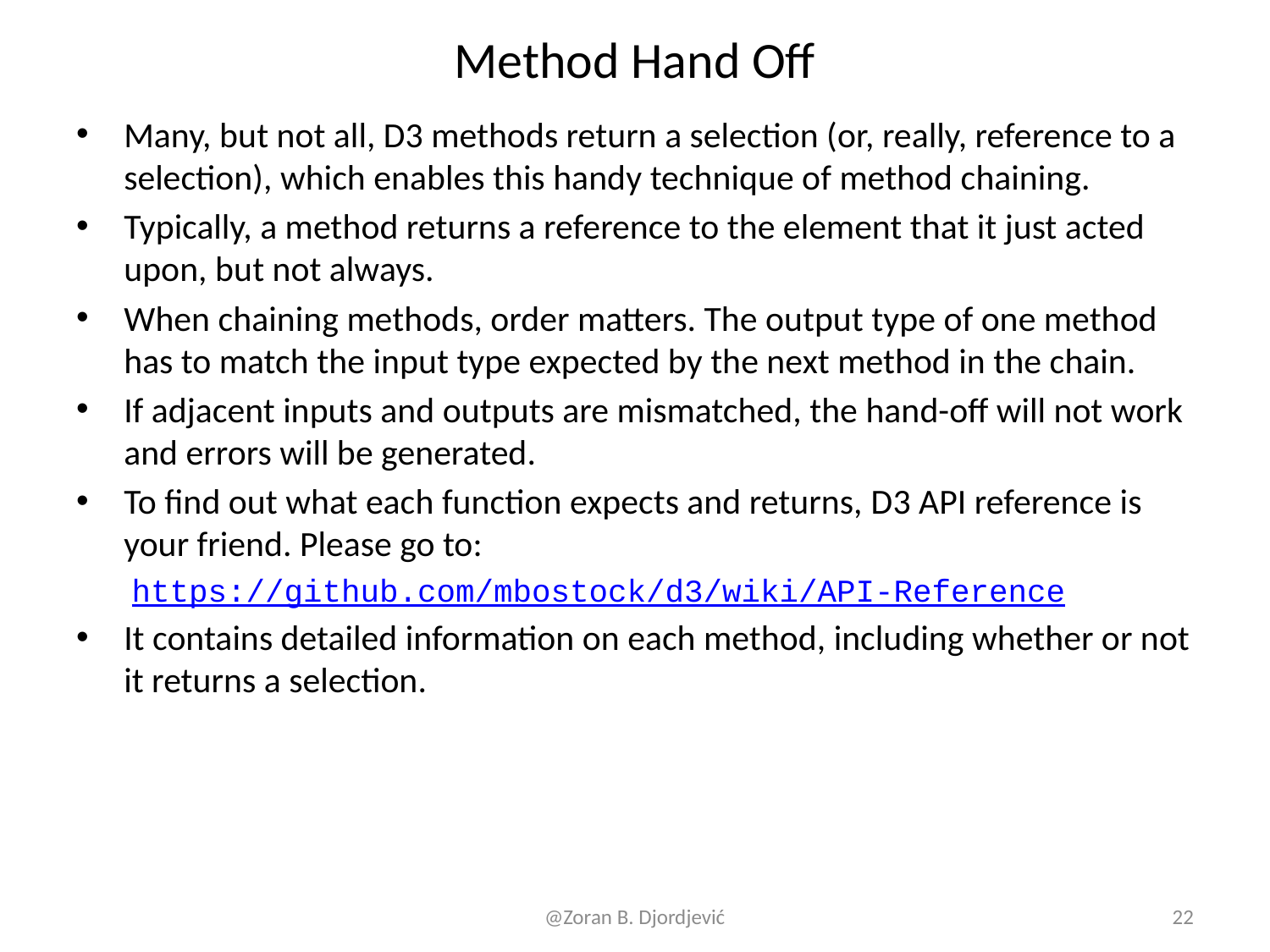

# Method Hand Off
Many, but not all, D3 methods return a selection (or, really, reference to a selection), which enables this handy technique of method chaining.
Typically, a method returns a reference to the element that it just acted upon, but not always.
When chaining methods, order matters. The output type of one method has to match the input type expected by the next method in the chain.
If adjacent inputs and outputs are mismatched, the hand-off will not work and errors will be generated.
To find out what each function expects and returns, D3 API reference is your friend. Please go to:
https://github.com/mbostock/d3/wiki/API-Reference
It contains detailed information on each method, including whether or not it returns a selection.

@Zoran B. Djordjević
22